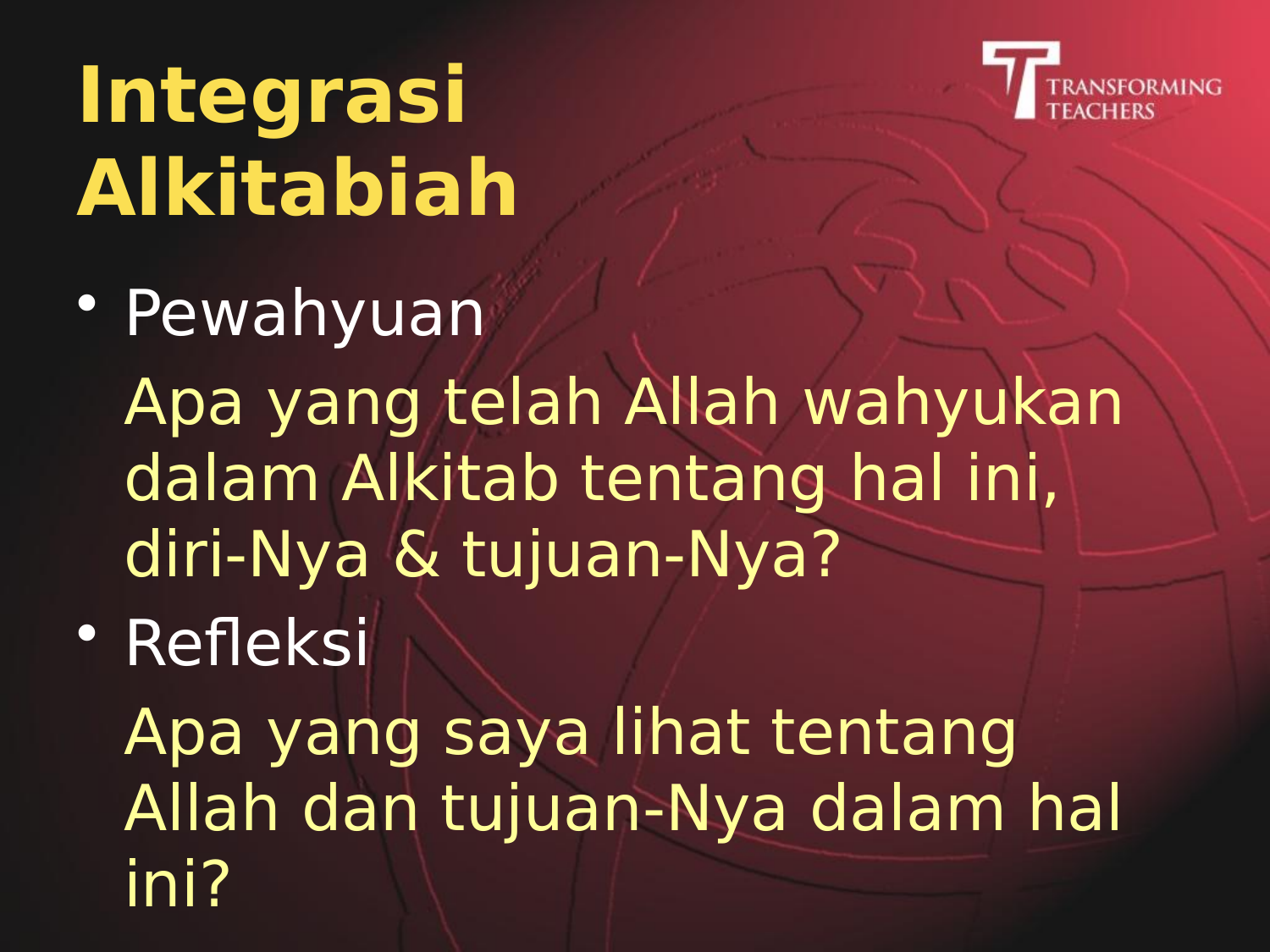

# Integrasi Alkitabiah
Pewahyuan
	Apa yang telah Allah wahyukan dalam Alkitab tentang hal ini, diri-Nya & tujuan-Nya?
Refleksi
	Apa yang saya lihat tentang Allah dan tujuan-Nya dalam hal ini?